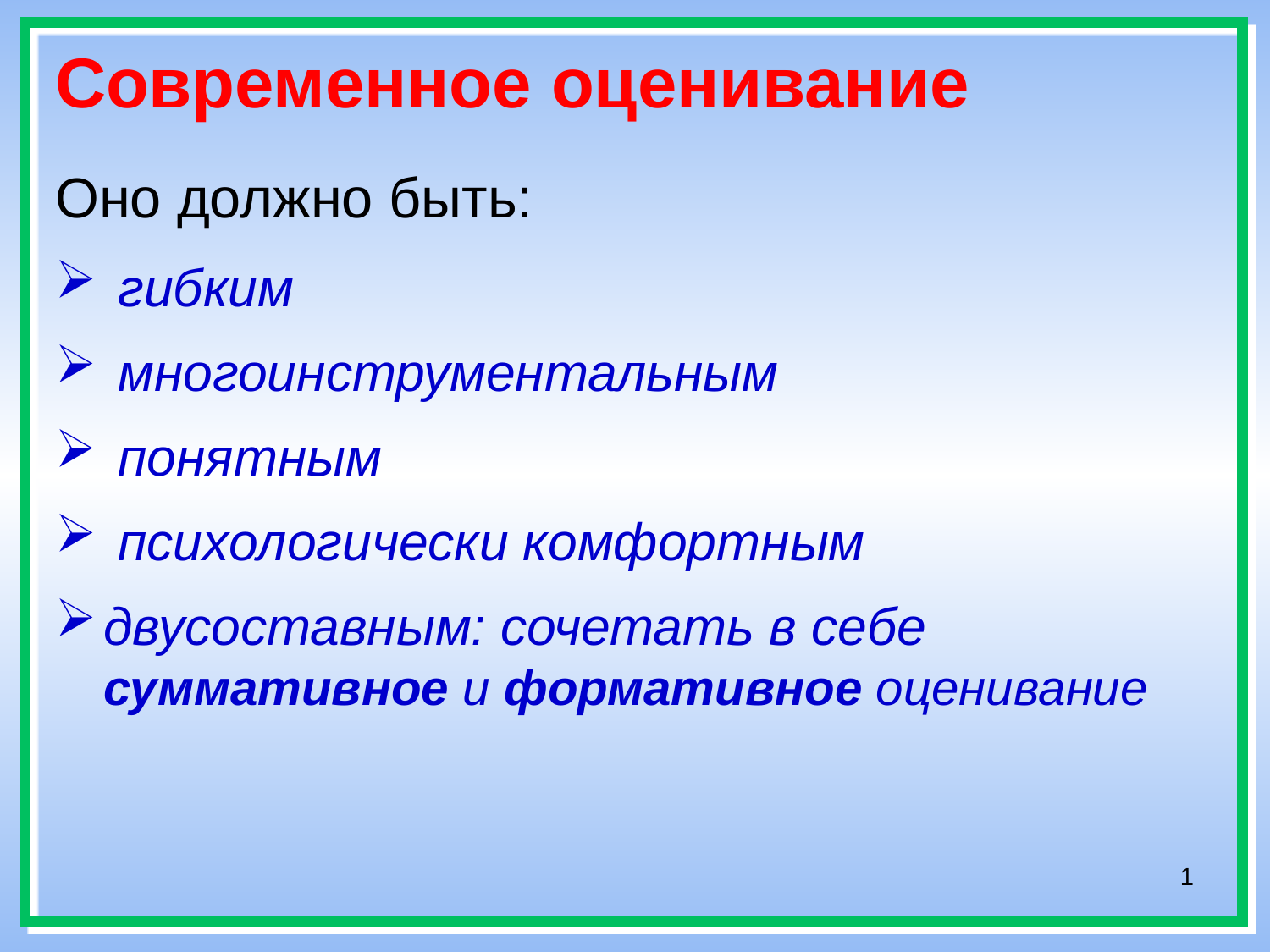

# Современное оценивание
Оно должно быть:
 гибким
 многоинструментальным
 понятным
 психологически комфортным
двусоставным: сочетать в себе суммативное и формативное оценивание
1